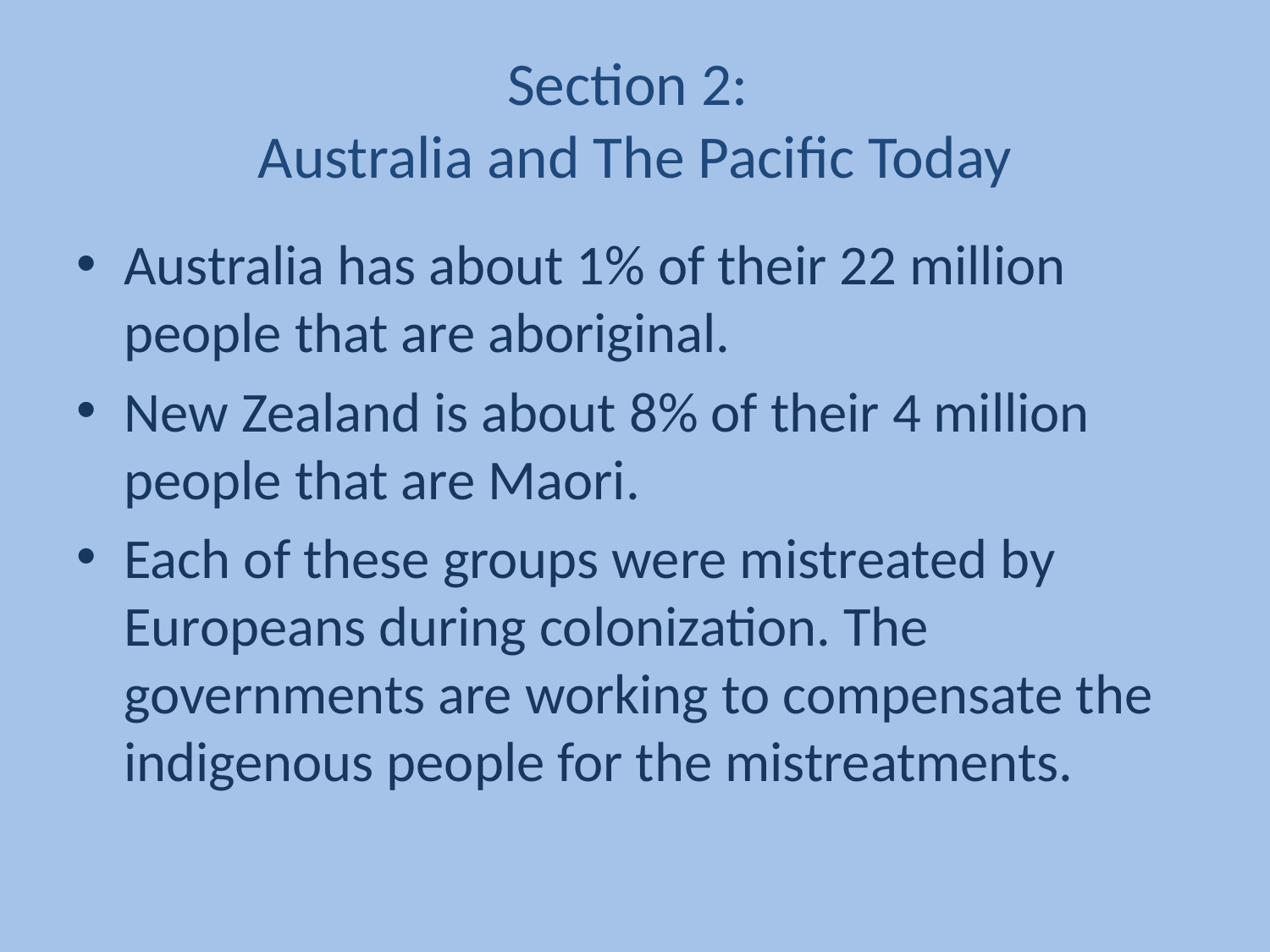

# Section 2: Australia and The Pacific Today
Australia has about 1% of their 22 million people that are aboriginal.
New Zealand is about 8% of their 4 million people that are Maori.
Each of these groups were mistreated by Europeans during colonization. The governments are working to compensate the indigenous people for the mistreatments.